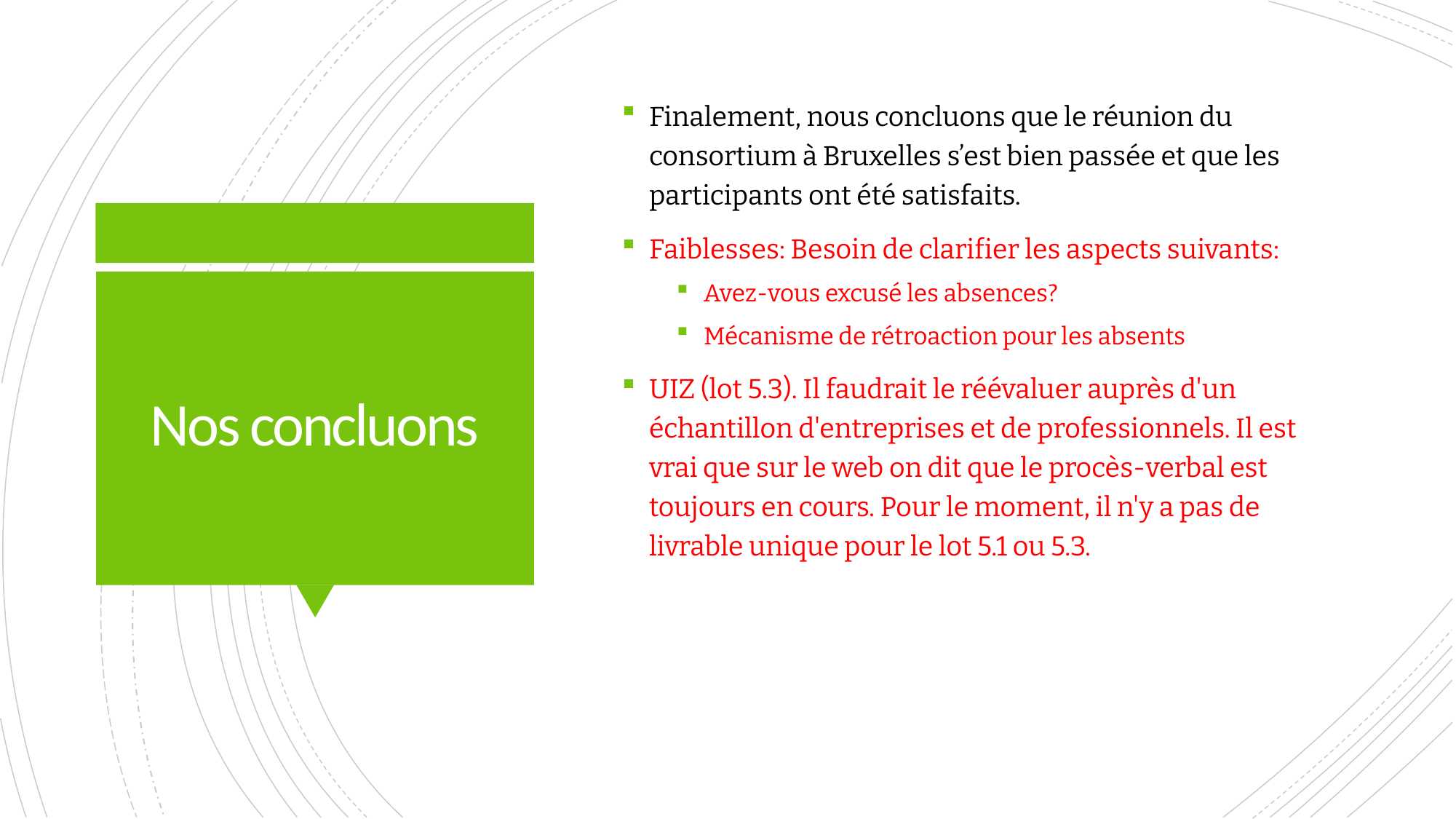

Finalement, nous concluons que le réunion du consortium à Bruxelles s’est bien passée et que les participants ont été satisfaits.
Faiblesses: Besoin de clarifier les aspects suivants:
Avez-vous excusé les absences?
Mécanisme de rétroaction pour les absents
UIZ (lot 5.3). Il faudrait le réévaluer auprès d'un échantillon d'entreprises et de professionnels. Il est vrai que sur le web on dit que le procès-verbal est toujours en cours. Pour le moment, il n'y a pas de livrable unique pour le lot 5.1 ou 5.3.

# Nos concluons